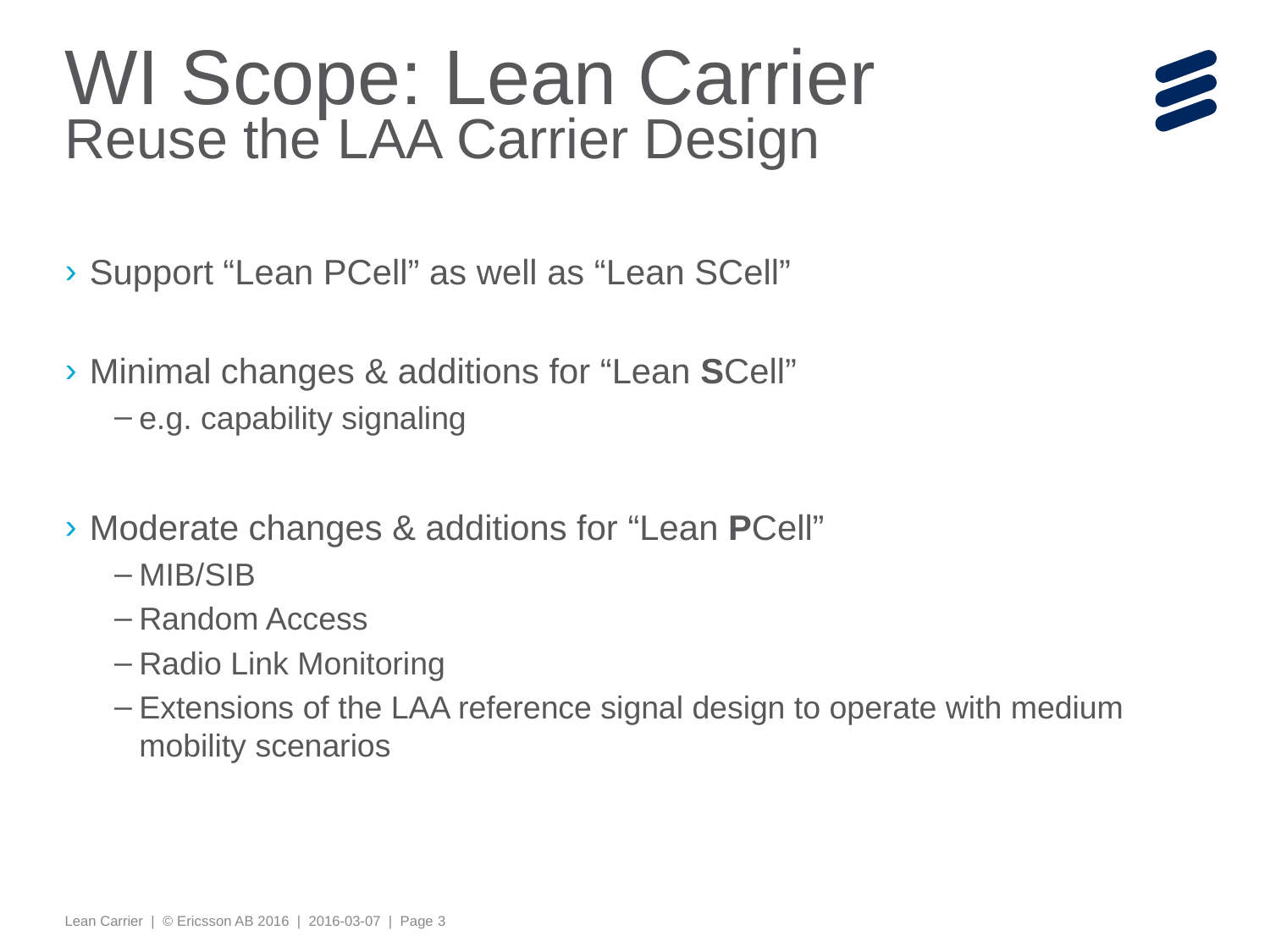

# WI Scope: Lean Carrier Reuse the LAA Carrier Design
Support “Lean PCell” as well as “Lean SCell”

Minimal changes & additions for “Lean SCell”
e.g. capability signaling

Moderate changes & additions for “Lean PCell”
MIB/SIB
Random Access
Radio Link Monitoring
Extensions of the LAA reference signal design to operate with medium mobility scenarios